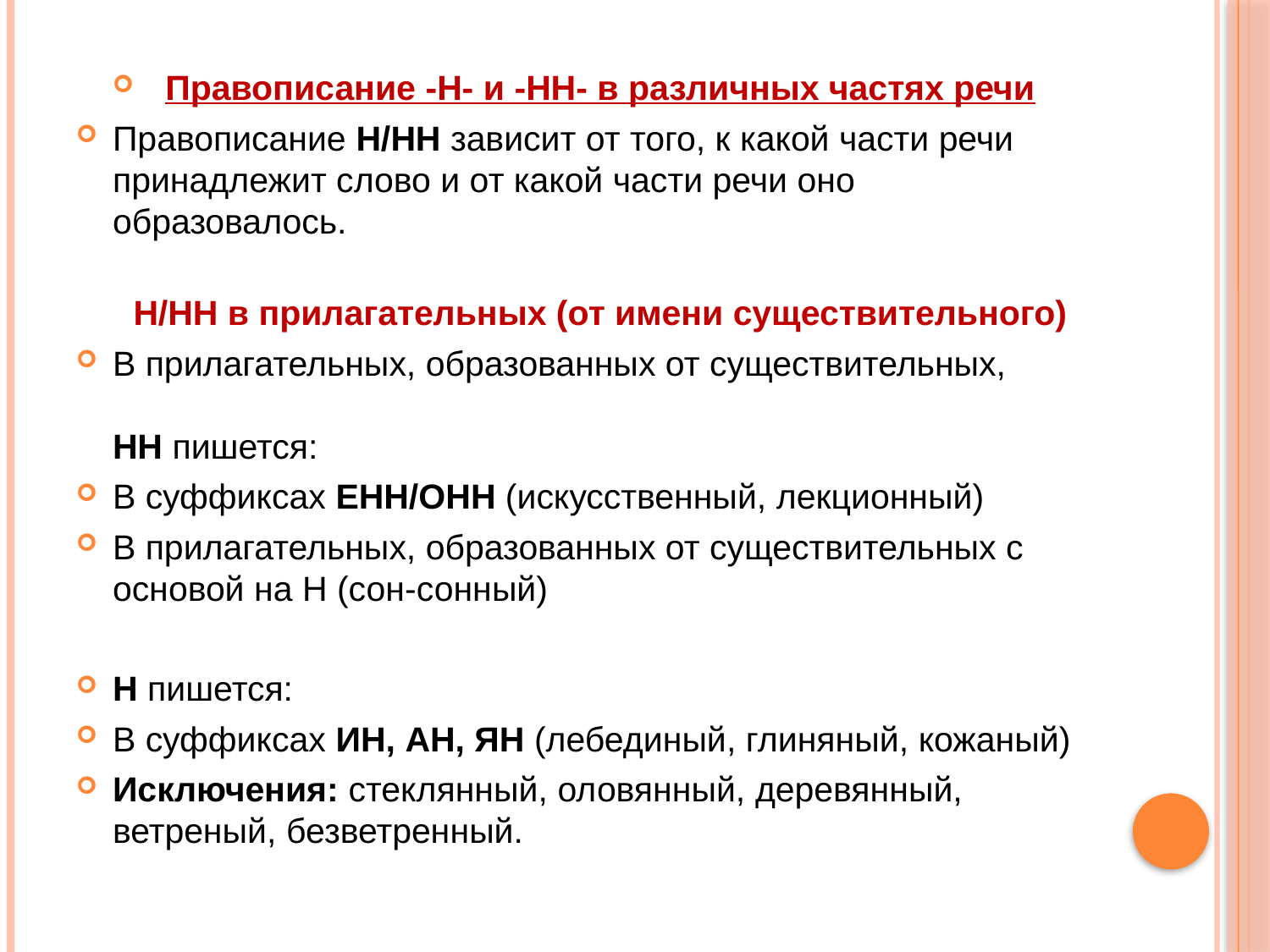

Правописание -Н- и -НН- в различных частях речи
Правописание Н/НН зависит от того, к какой части речи принадлежит слово и от какой части речи оно образовалось.
Н/НН в прилагательных (от имени существительного)
В прилагательных, образованных от существительных,
НН пишется:
В суффиксах ЕНН/ОНН (искусственный, лекционный)
В прилагательных, образованных от существительных с основой на Н (сон-сонный)

Н пишется:
В суффиксах ИН, АН, ЯН (лебединый, глиняный, кожаный)
Исключения: стеклянный, оловянный, деревянный, ветреный, безветренный.